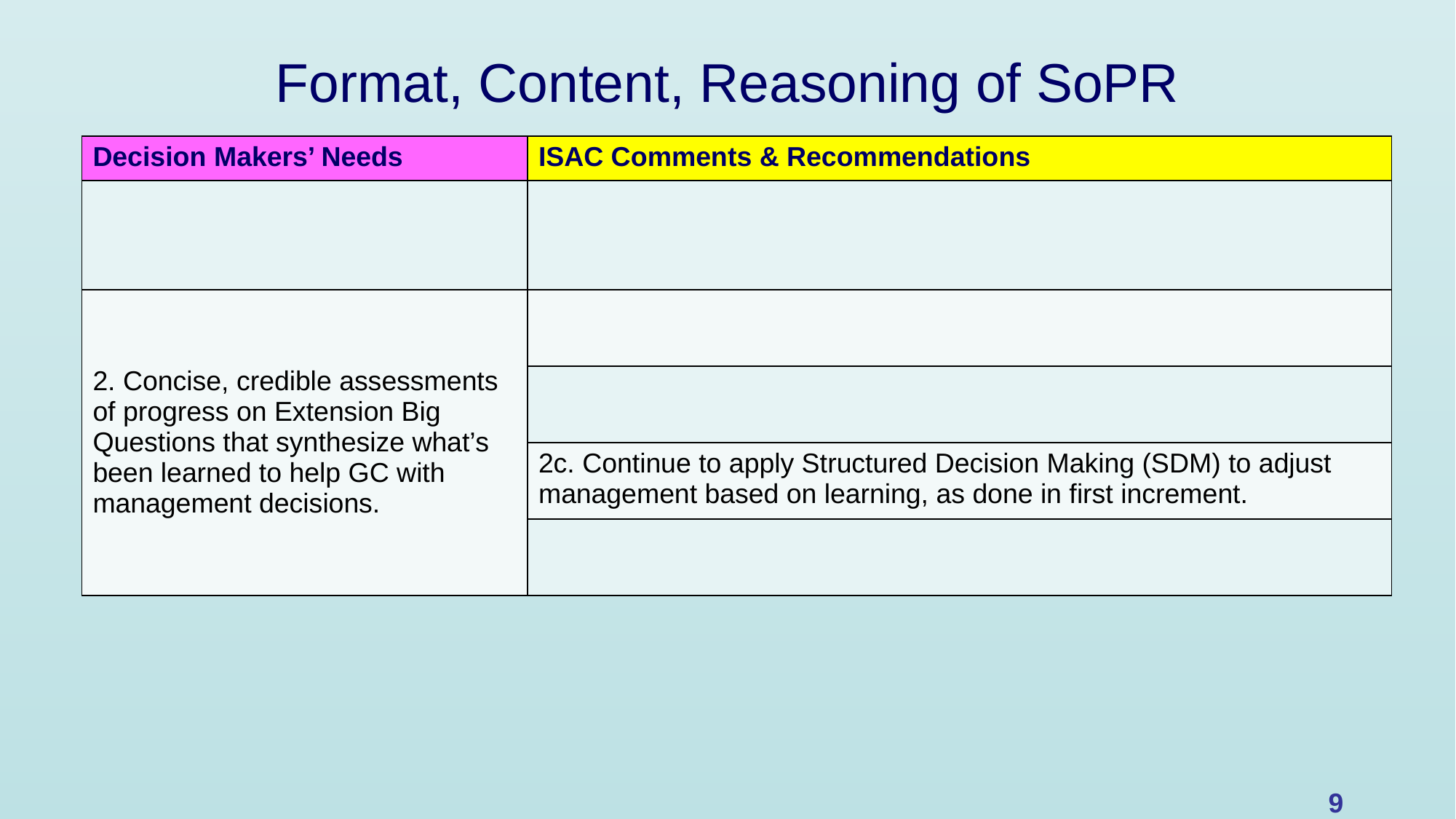

# Format, Content, Reasoning of SoPR
| Decision Makers’ Needs | ISAC Comments & Recommendations |
| --- | --- |
|  |  |
| 2. Concise, credible assessments of progress on Extension Big Questions that synthesize what’s been learned to help GC with management decisions. |  |
|  |  |
|  | 2c. Continue to apply Structured Decision Making (SDM) to adjust management based on learning, as done in first increment. |
|  |  |